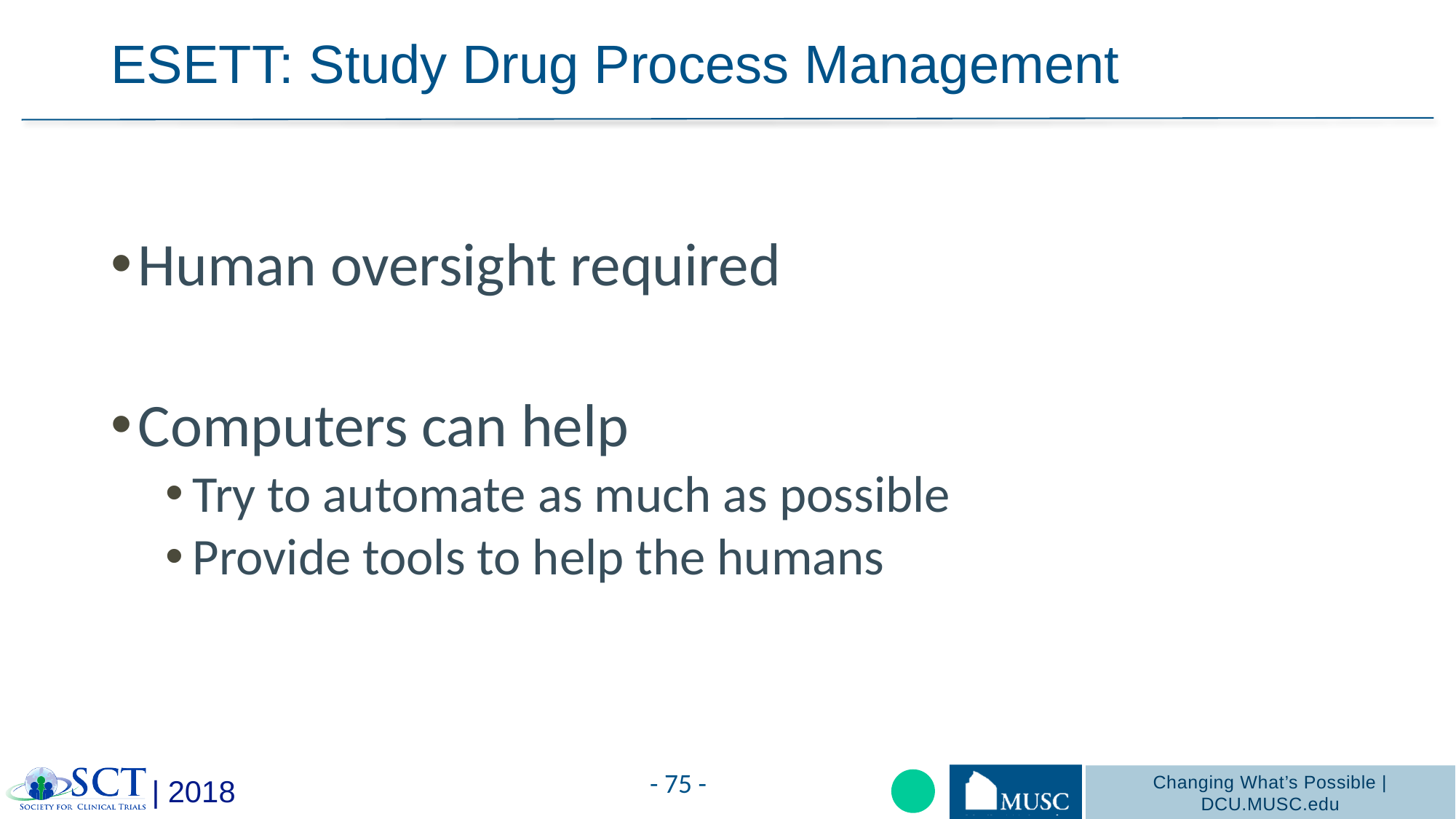

# ESETT: Study Drug Process Management

Human oversight required

Computers can help
Try to automate as much as possible
Provide tools to help the humans

- 75 -